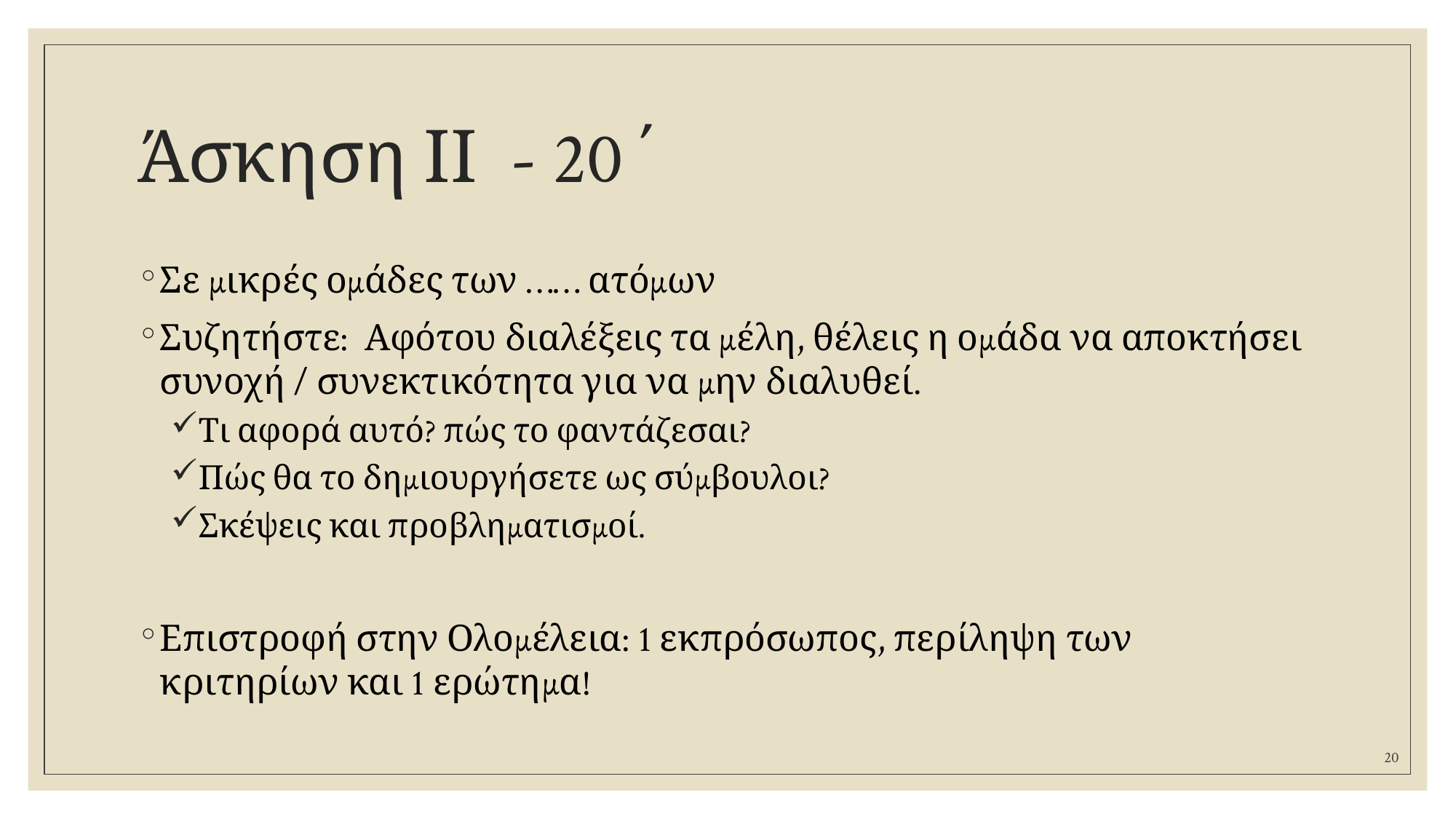

# Άσκηση ΙΙ  - 20΄
Σε μικρές ομάδες των …… ατόμων
Συζητήστε:  Αφότου διαλέξεις τα μέλη, θέλεις η ομάδα να αποκτήσει συνοχή / συνεκτικότητα για να μην διαλυθεί.
Τι αφορά αυτό? πώς το φαντάζεσαι?
Πώς θα το δημιουργήσετε ως σύμβουλοι?
Σκέψεις και προβληματισμοί.

Επιστροφή στην Ολομέλεια: 1 εκπρόσωπος, περίληψη των κριτηρίων και 1 ερώτημα!
20